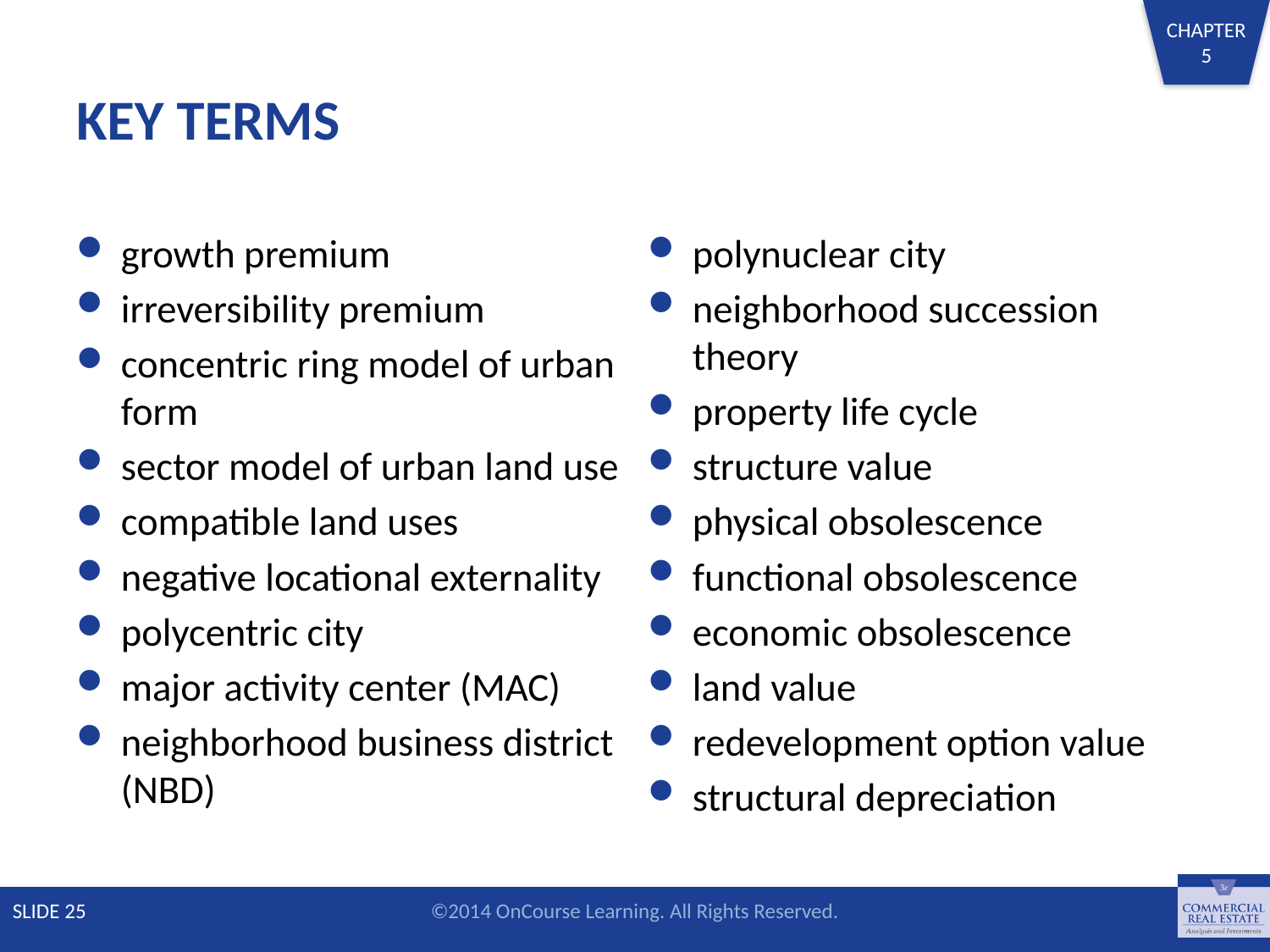

# KEY TERMS
growth premium
irreversibility premium
concentric ring model of urban form
sector model of urban land use
compatible land uses
negative locational externality
polycentric city
major activity center (MAC)
neighborhood business district (NBD)
polynuclear city
neighborhood succession theory
property life cycle
structure value
physical obsolescence
functional obsolescence
economic obsolescence
land value
redevelopment option value
structural depreciation
SLIDE 25